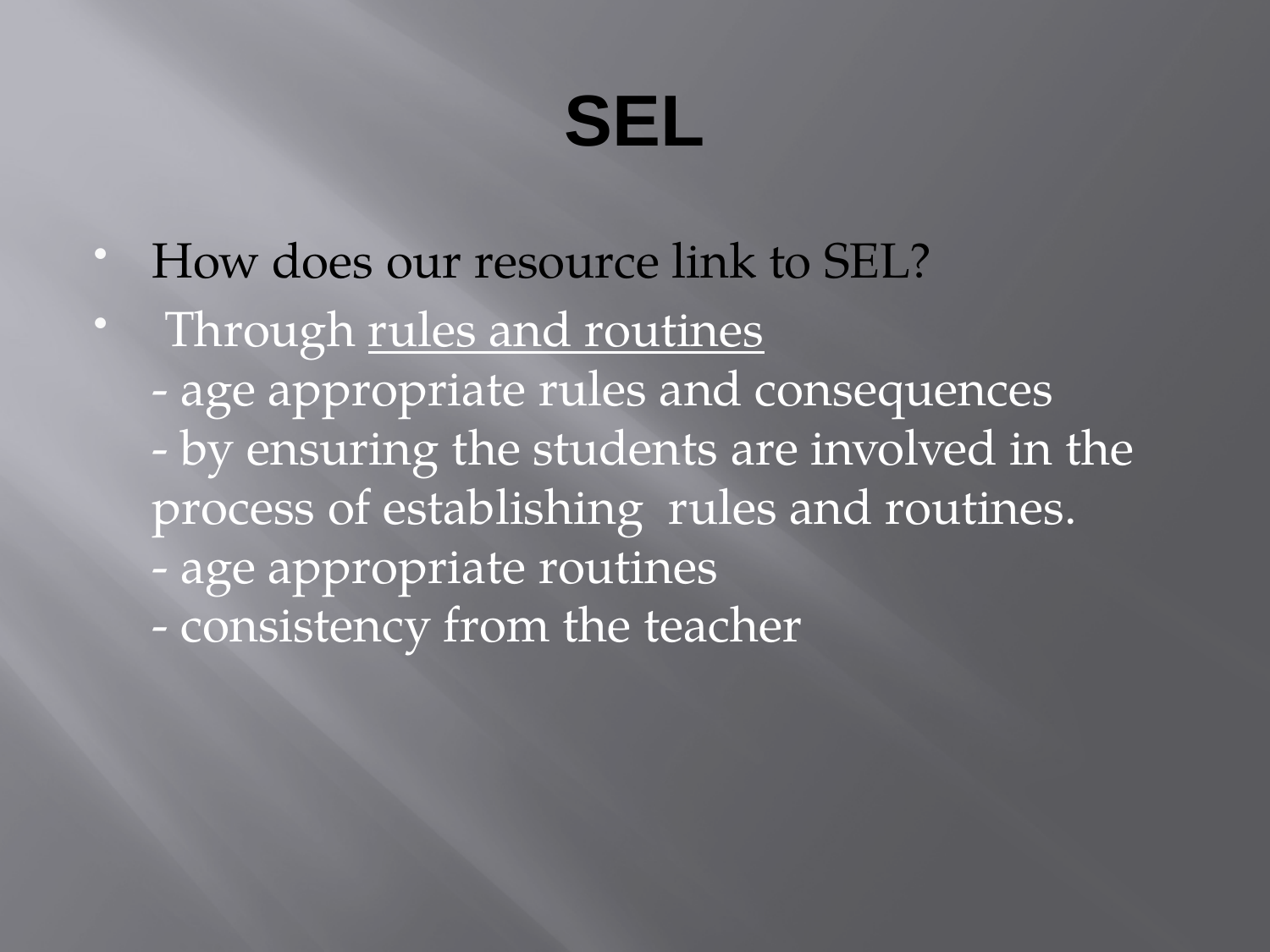

# SEL
How does our resource link to SEL?
 Through rules and routines
- age appropriate rules and consequences
- by ensuring the students are involved in the process of establishing  rules and routines.
- age appropriate routines
- consistency from the teacher